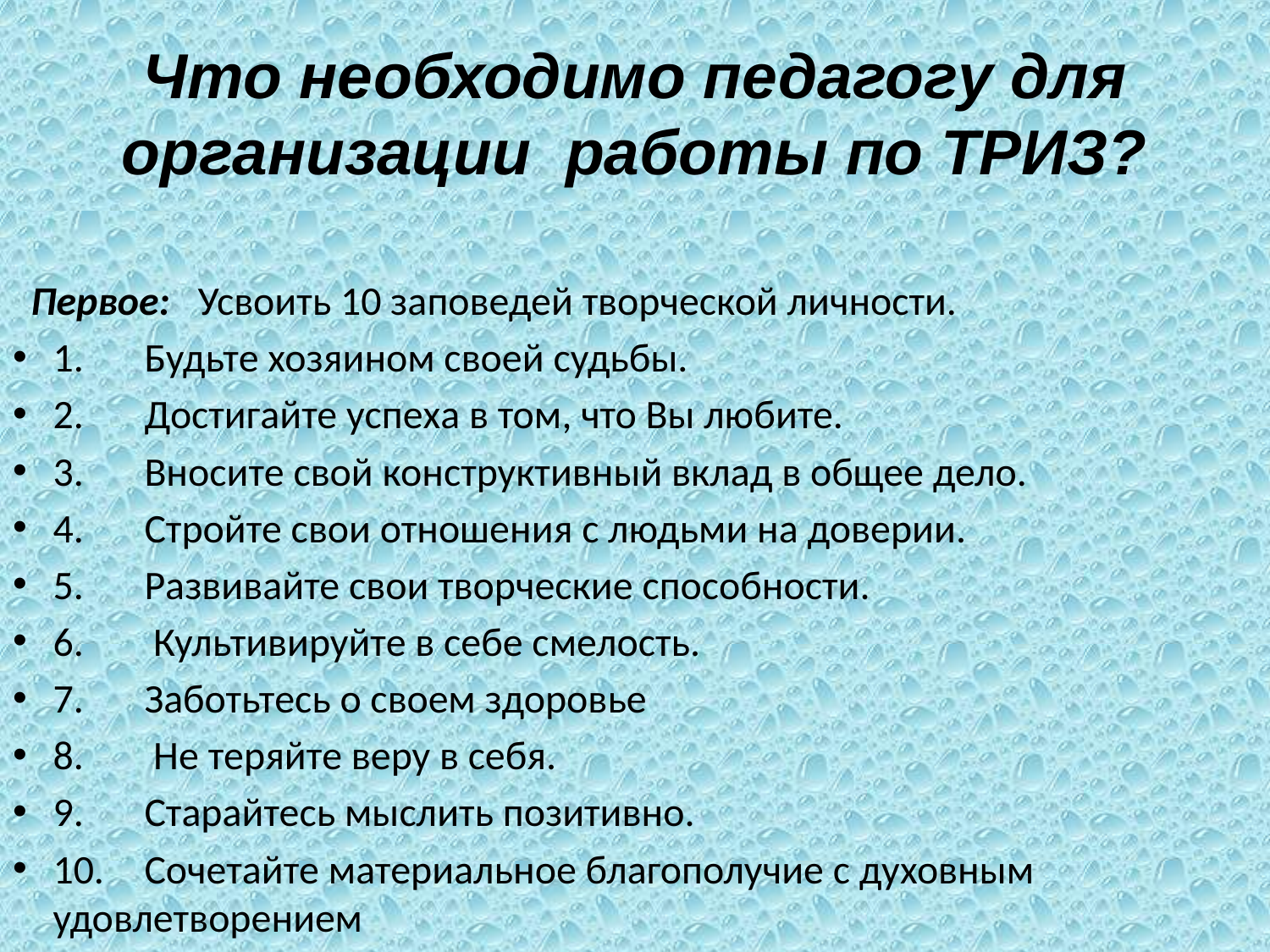

# Что необходимо педагогу для организации  работы по ТРИЗ?

  Первое:   Усвоить 10 заповедей творческой личности.
1.	Будьте хозяином своей судьбы.
2.	Достигайте успеха в том, что Вы любите.
3.	Вносите свой конструктивный вклад в общее дело.
4.	Стройте свои отношения с людьми на доверии.
5.	Развивайте свои творческие способности.
6.	 Культивируйте в себе смелость.
7.	Заботьтесь о своем здоровье
8.	 Не теряйте веру в себя.
9.	Старайтесь мыслить позитивно.
10.	Сочетайте материальное благополучие с духовным удовлетворением